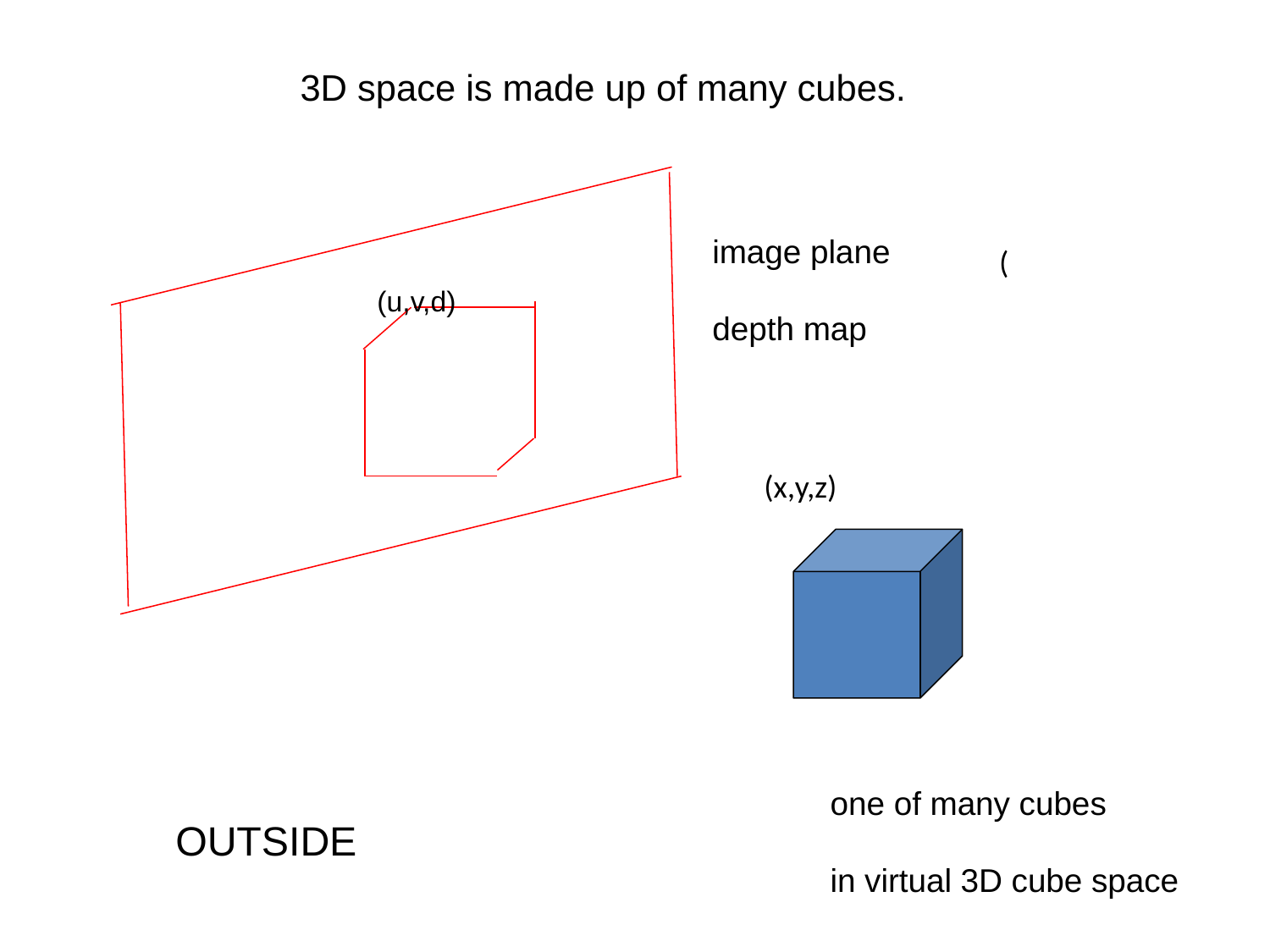

3D space is made up of many cubes.
image plane
depth map
(
(u,v,d)
(x,y,z)

one of many cubes
in virtual 3D cube space
OUTSIDE